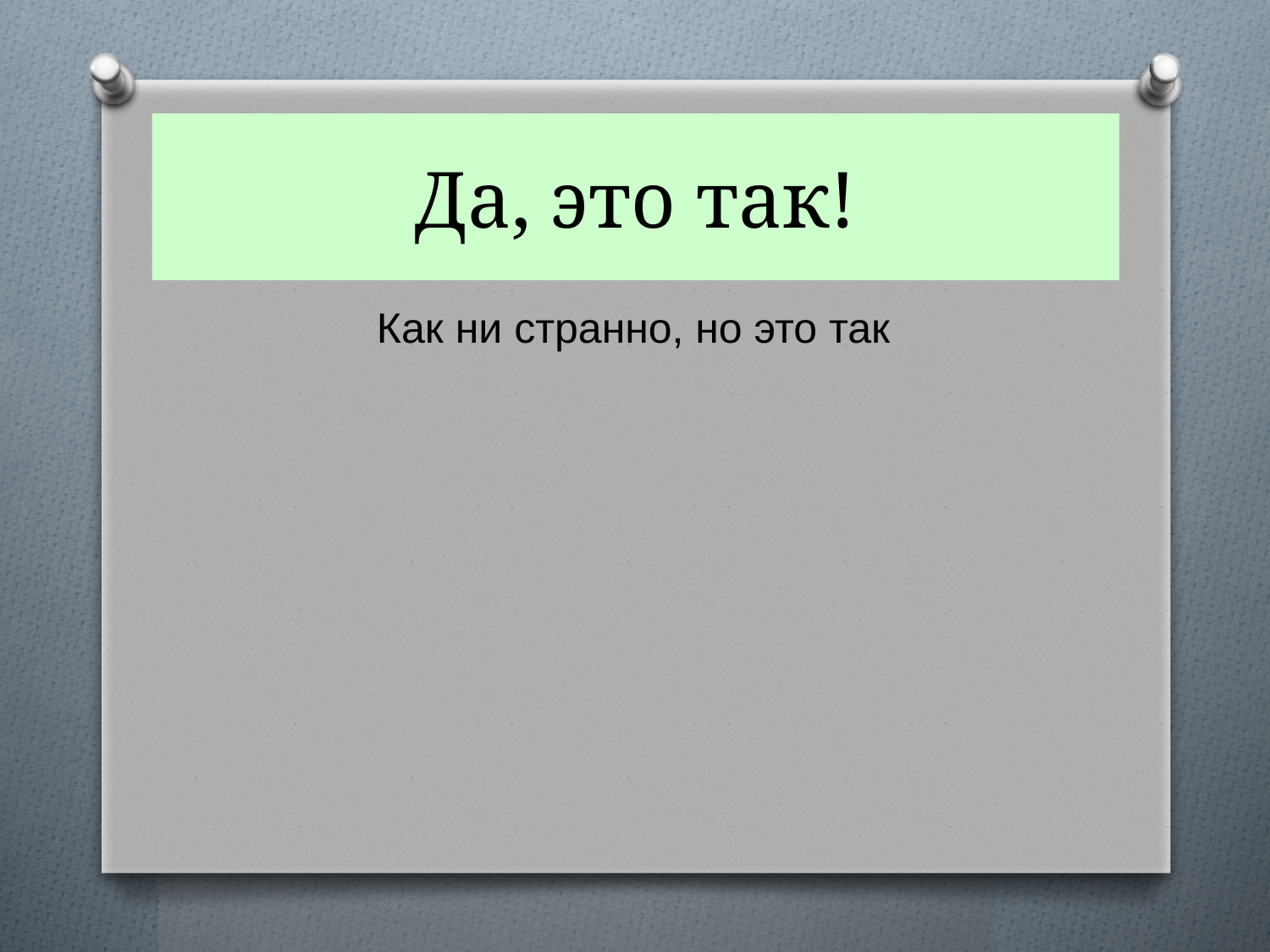

# Да, это так!
Как ни странно, но это так